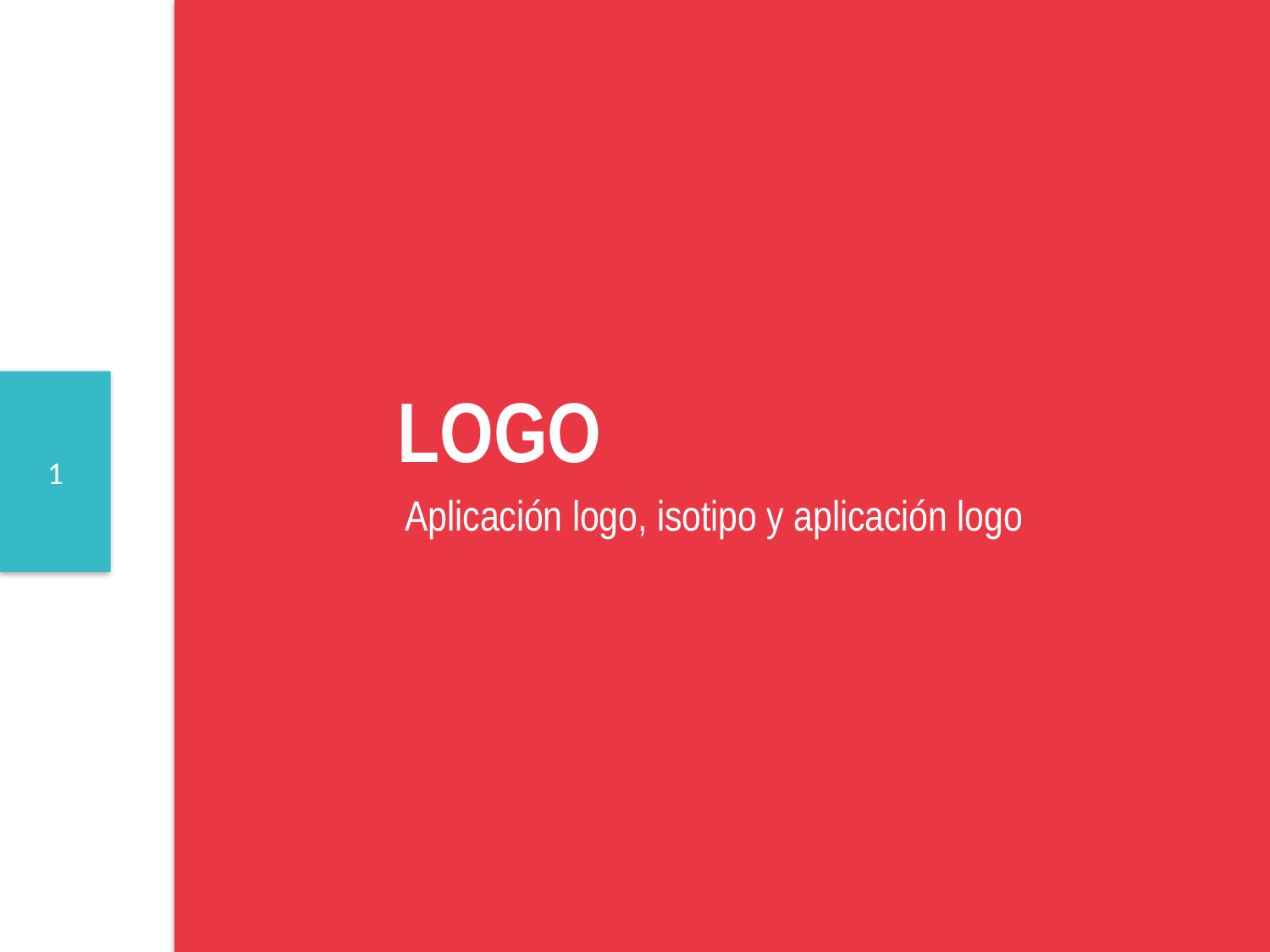

1
LOGO
Aplicación logo, isotipo y aplicación logo